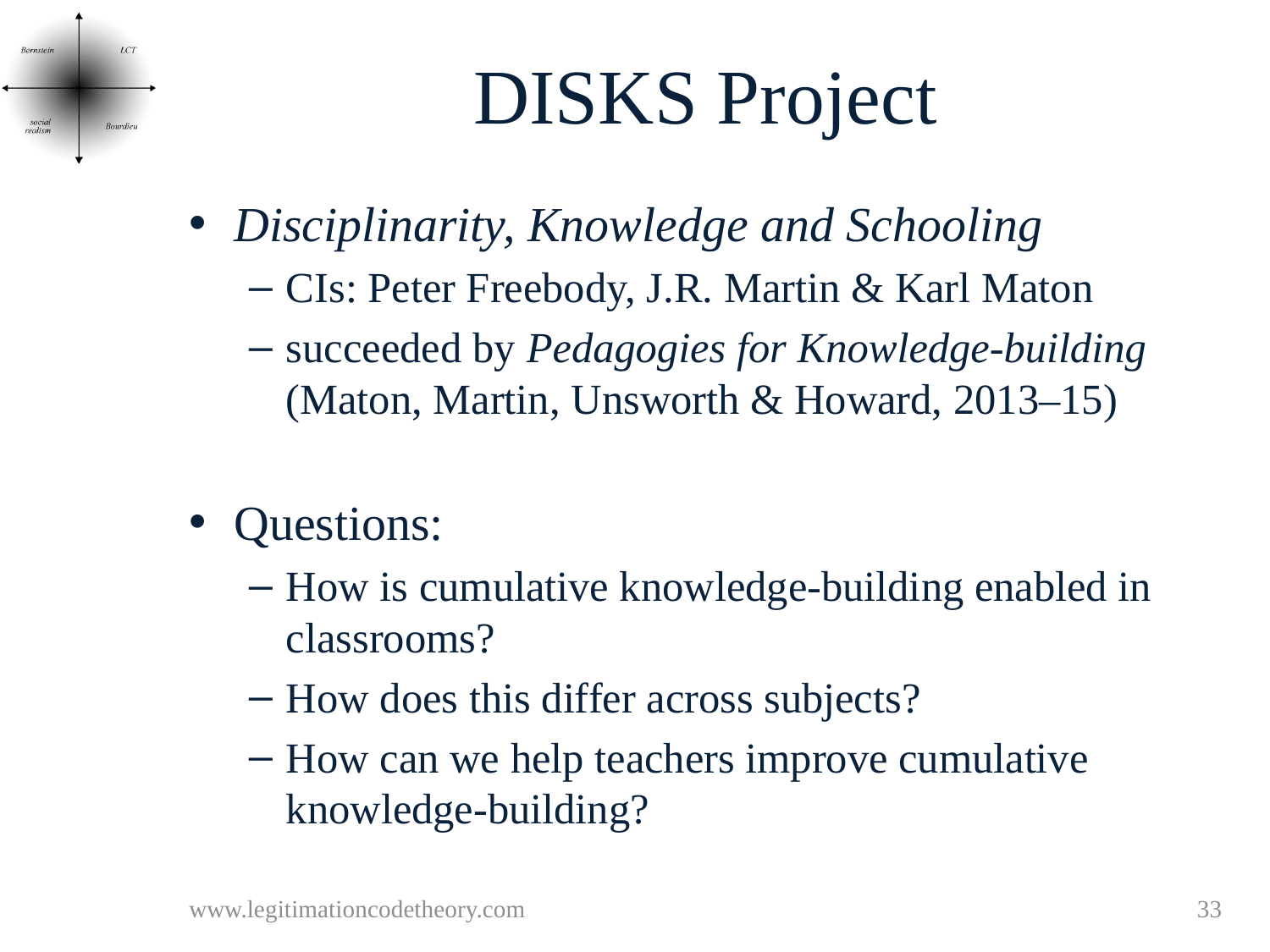

# DISKS Project

Disciplinarity, Knowledge and Schooling
CIs: Peter Freebody, J.R. Martin & Karl Maton
succeeded by Pedagogies for Knowledge-building (Maton, Martin, Unsworth & Howard, 2013–15)

Questions:
How is cumulative knowledge-building enabled in classrooms?
How does this differ across subjects?
How can we help teachers improve cumulative knowledge-building?
www.legitimationcodetheory.com
33